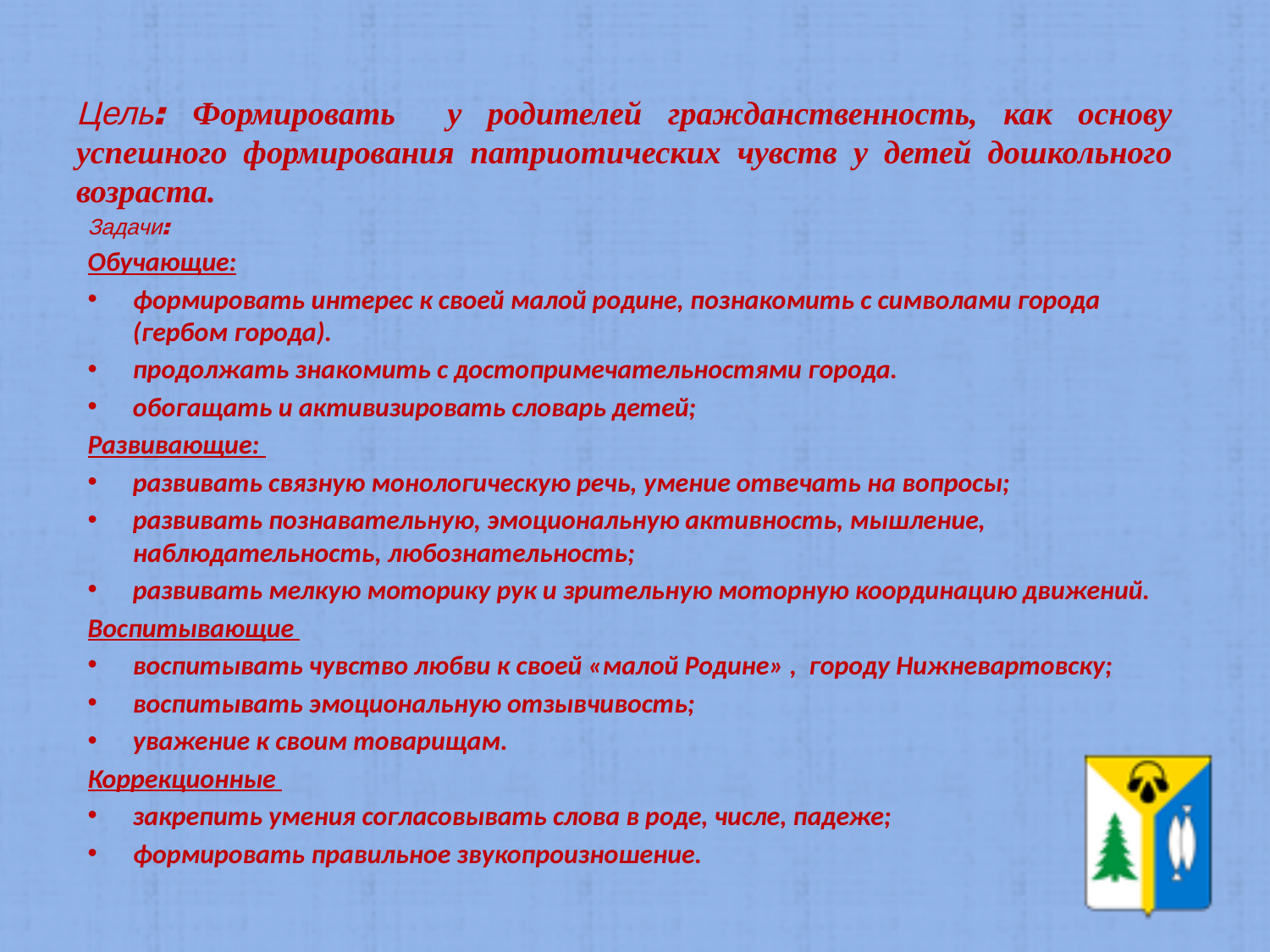

#
Цель: Формировать  у родителей гражданственность, как основу успешного формирования патриотических чувств у детей дошкольного возраста.

Задачи:
Обучающие:
формировать интерес к своей малой родине, познакомить с символами города (гербом города).
продолжать знакомить с достопримечательностями города.
обогащать и активизировать словарь детей;
Развивающие:
развивать связную монологическую речь, умение отвечать на вопросы;
развивать познавательную, эмоциональную активность, мышление, наблюдательность, любознательность;
развивать мелкую моторику рук и зрительную моторную координацию движений.
Воспитывающие
воспитывать чувство любви к своей «малой Родине» ,  городу Нижневартовску;
воспитывать эмоциональную отзывчивость;
уважение к своим товарищам.
Коррекционные
закрепить умения согласовывать слова в роде, числе, падеже;
формировать правильное звукопроизношение.